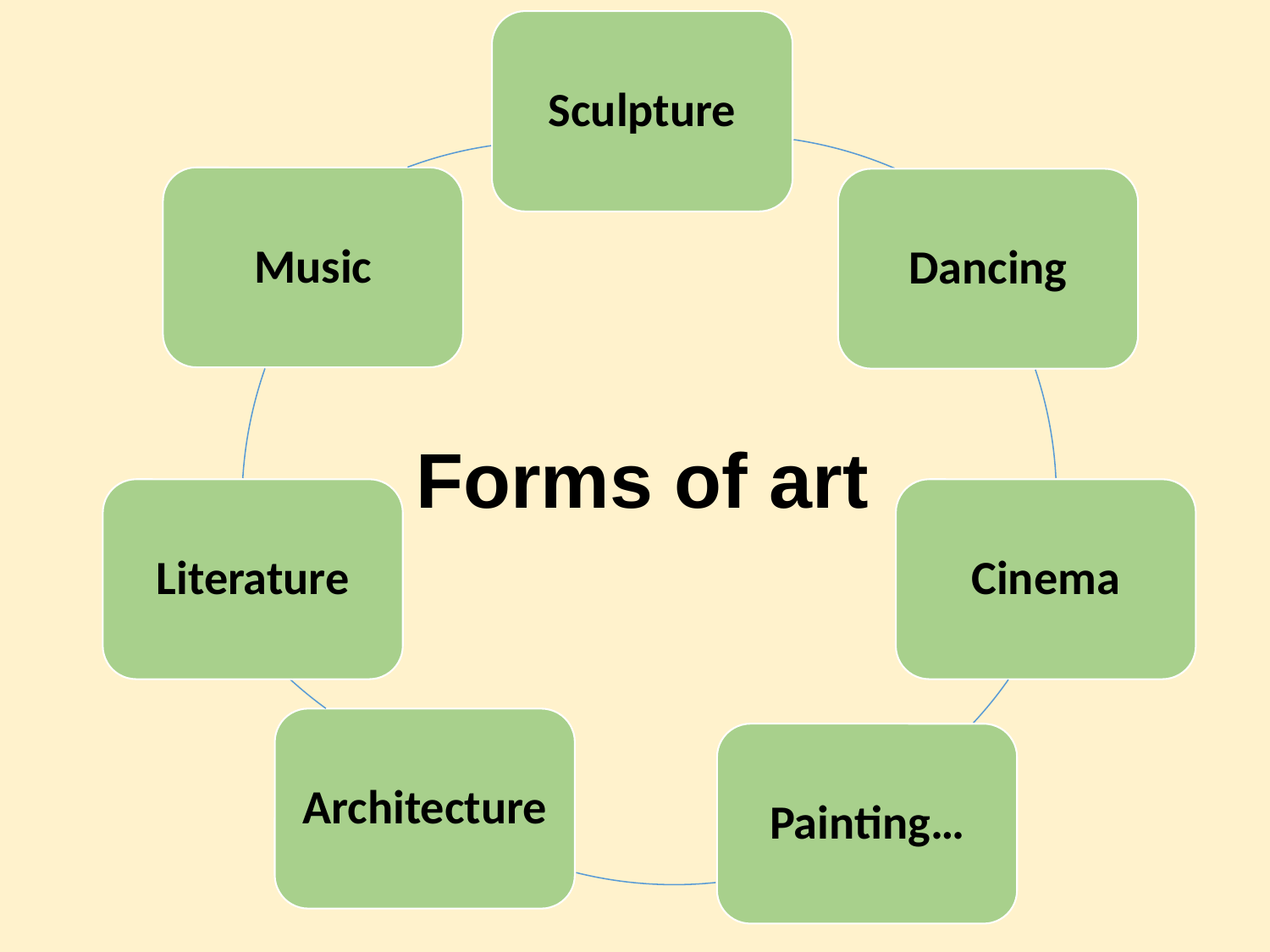

Sculpture

Music
Dancing

Literature
Cinema

Architecture

Painting…
# Forms of art